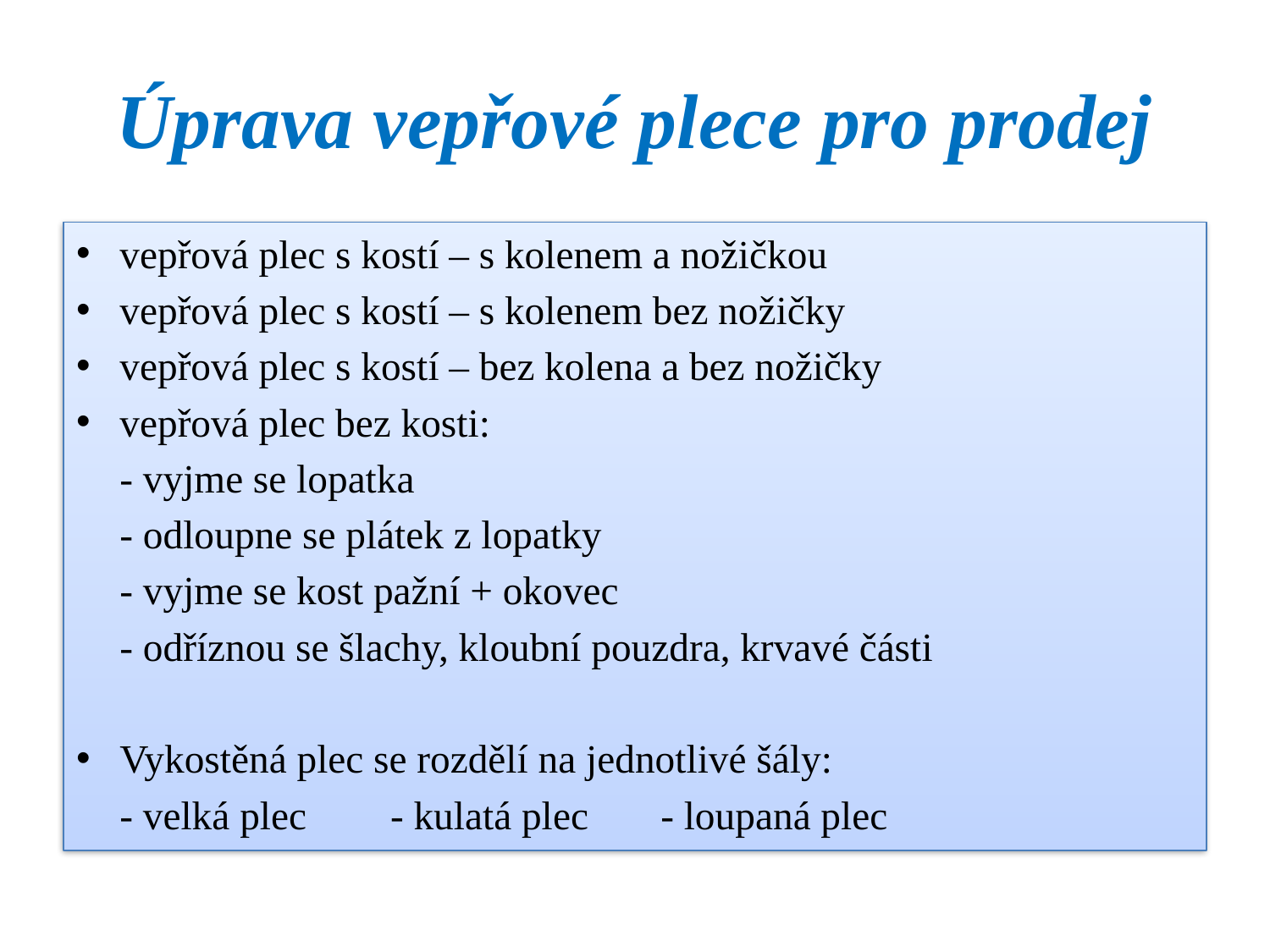

# Úprava vepřové plece pro prodej
vepřová plec s kostí – s kolenem a nožičkou
vepřová plec s kostí – s kolenem bez nožičky
vepřová plec s kostí – bez kolena a bez nožičky
vepřová plec bez kosti:
	- vyjme se lopatka
	- odloupne se plátek z lopatky
	- vyjme se kost pažní + okovec
	- odříznou se šlachy, kloubní pouzdra, krvavé části

Vykostěná plec se rozdělí na jednotlivé šály:
	- velká plec		- kulatá plec		- loupaná plec